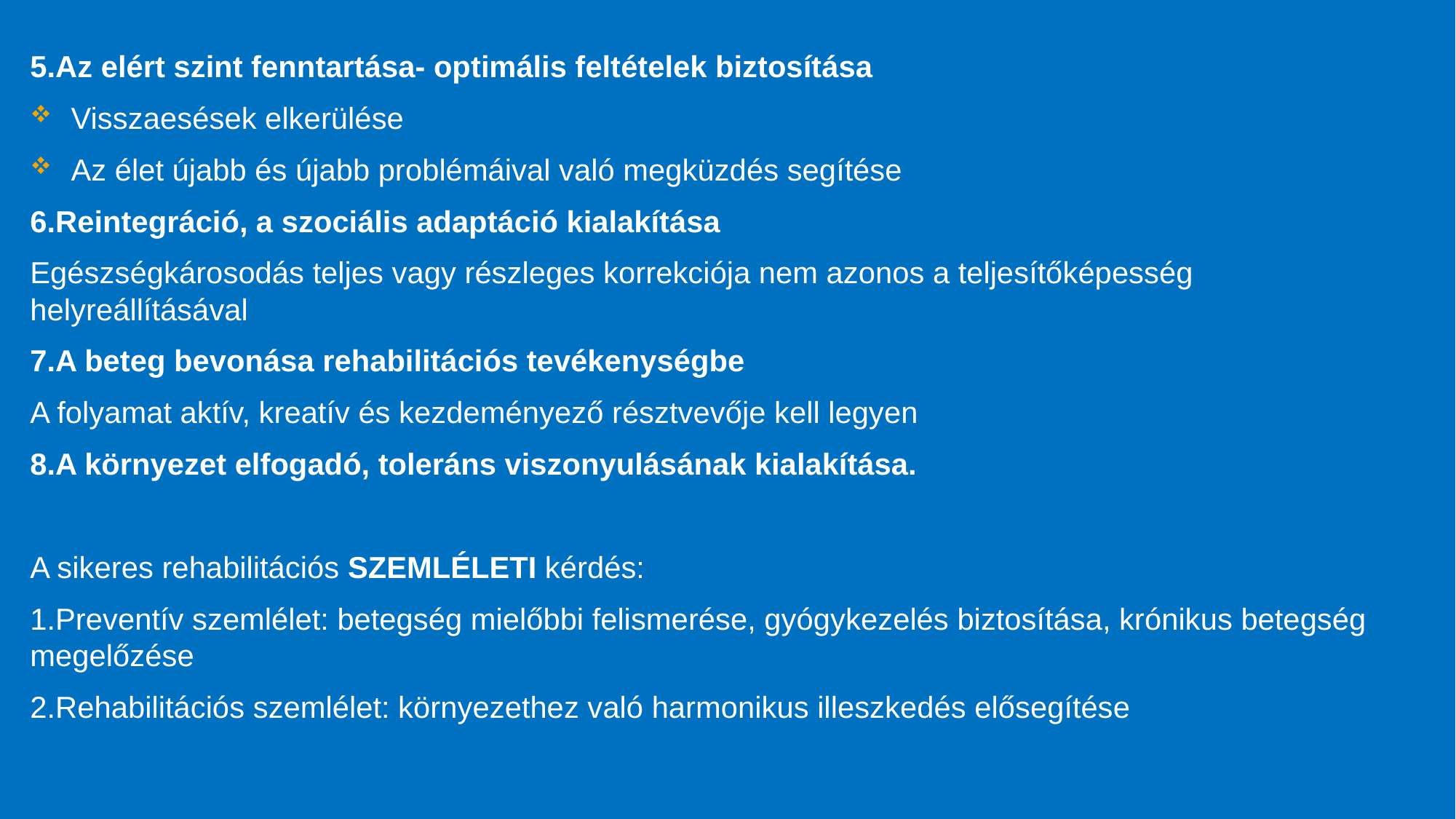

5.Az elért szint fenntartása- optimális feltételek biztosítása
Visszaesések elkerülése
Az élet újabb és újabb problémáival való megküzdés segítése
6.Reintegráció, a szociális adaptáció kialakítása
Egészségkárosodás teljes vagy részleges korrekciója nem azonos a teljesítőképesség helyreállításával
7.A beteg bevonása rehabilitációs tevékenységbe
A folyamat aktív, kreatív és kezdeményező résztvevője kell legyen
8.A környezet elfogadó, toleráns viszonyulásának kialakítása.

A sikeres rehabilitációs SZEMLÉLETI kérdés:
1.Preventív szemlélet: betegség mielőbbi felismerése, gyógykezelés biztosítása, krónikus betegség megelőzése
2.Rehabilitációs szemlélet: környezethez való harmonikus illeszkedés elősegítése